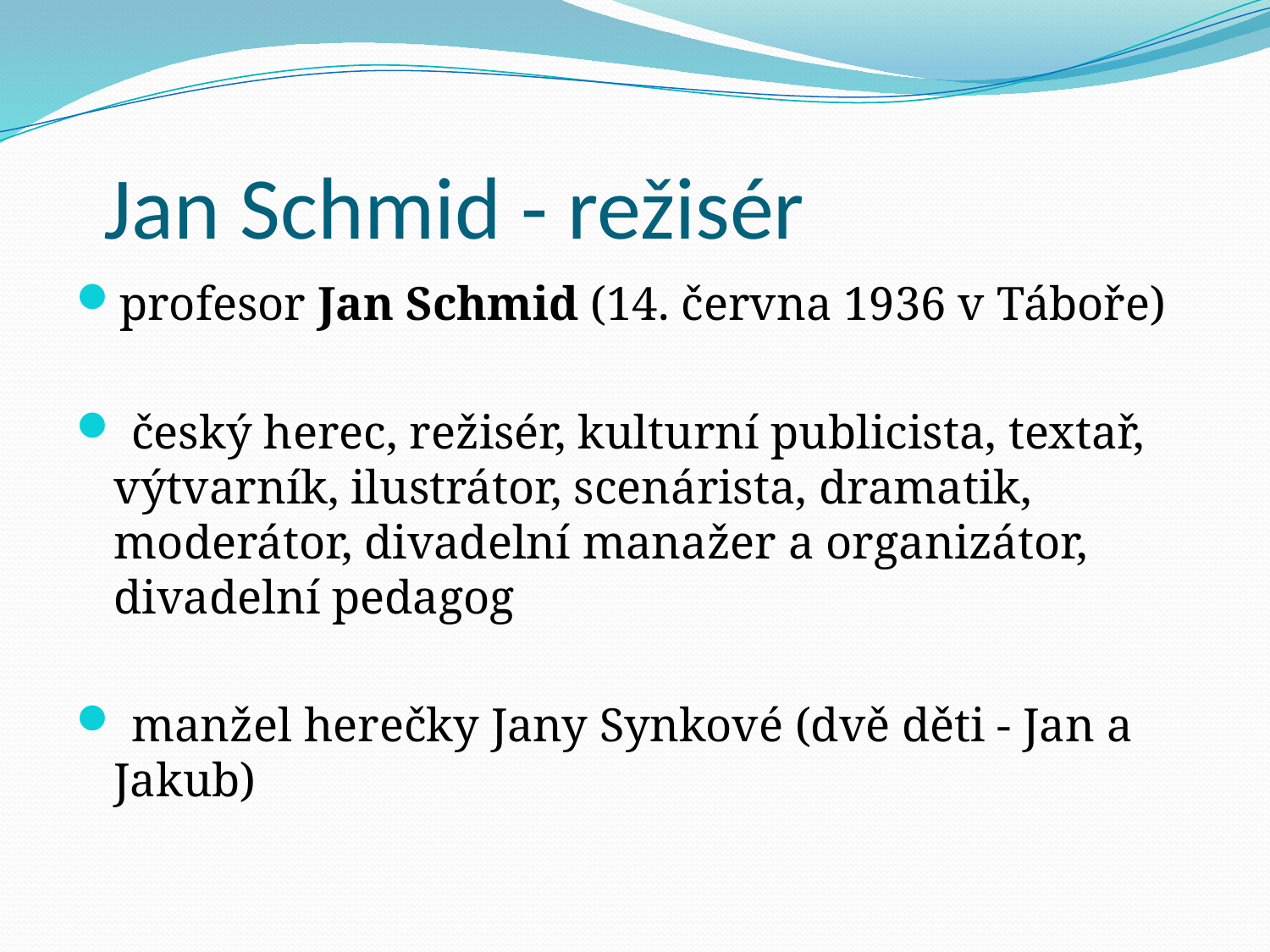

# Jan Schmid - režisér
profesor Jan Schmid (14. června 1936 v Táboře)

 český herec, režisér, kulturní publicista, textař, výtvarník, ilustrátor, scenárista, dramatik, moderátor, divadelní manažer a organizátor, divadelní pedagog

 manžel herečky Jany Synkové (dvě děti - Jan a Jakub)